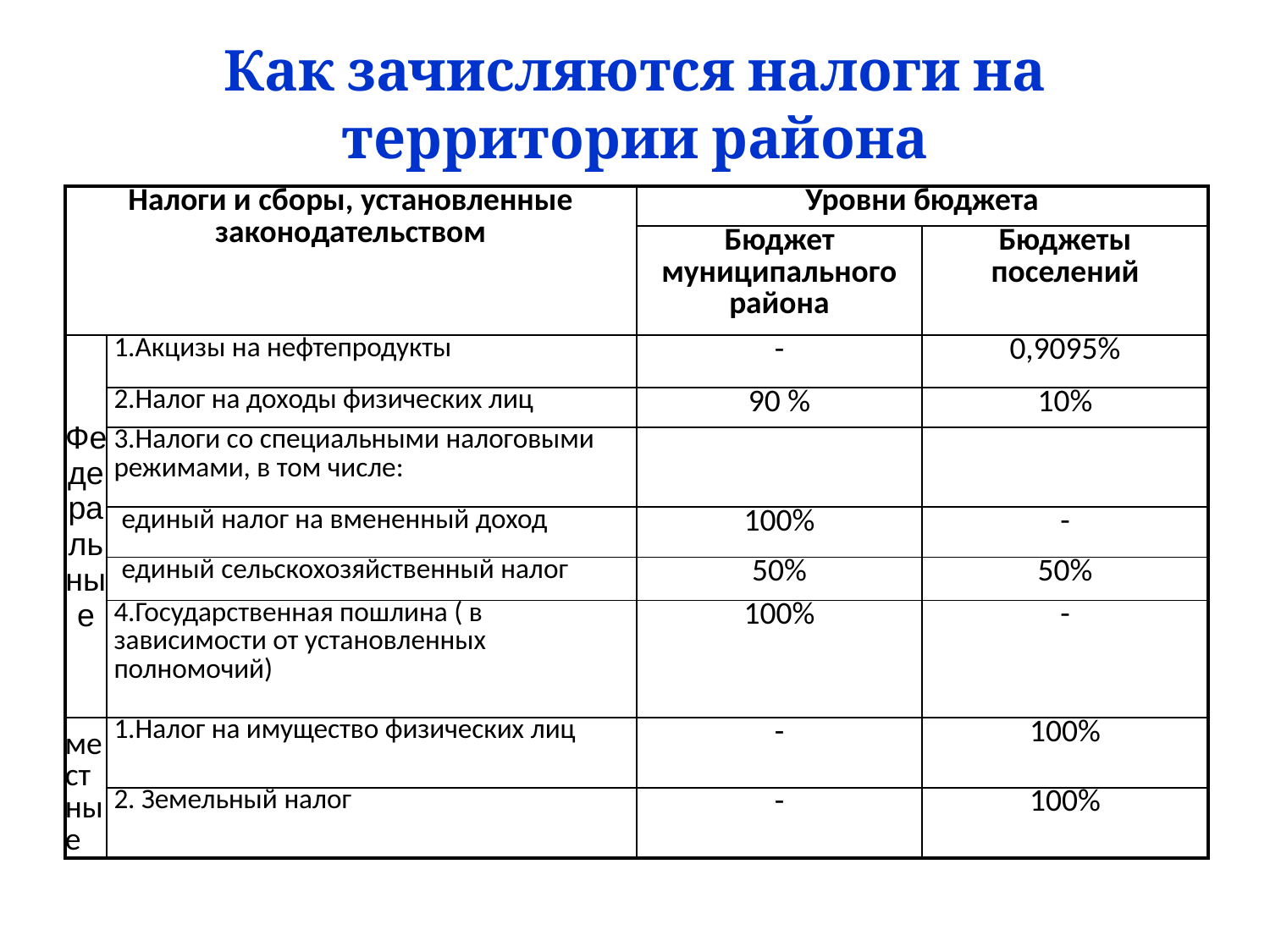

# Как зачисляются налоги на территории района
| Налоги и сборы, установленные законодательством |  | Уровни бюджета |  |
| --- | --- | --- | --- |
|  |  | Бюджет муниципального района | Бюджеты поселений |
| Федеральные | 1.Акцизы на нефтепродукты | - | 0,9095% |
|  | 2.Налог на доходы физических лиц | 90 % | 10% |
|  | 3.Налоги со специальными налоговыми режимами, в том числе: |  |  |
|  | единый налог на вмененный доход | 100% | - |
|  | единый сельскохозяйственный налог | 50% | 50% |
|  | 4.Государственная пошлина ( в зависимости от установленных полномочий) | 100% | - |
| местные | 1.Налог на имущество физических лиц | - | 100% |
|  | 2. Земельный налог | - | 100% |